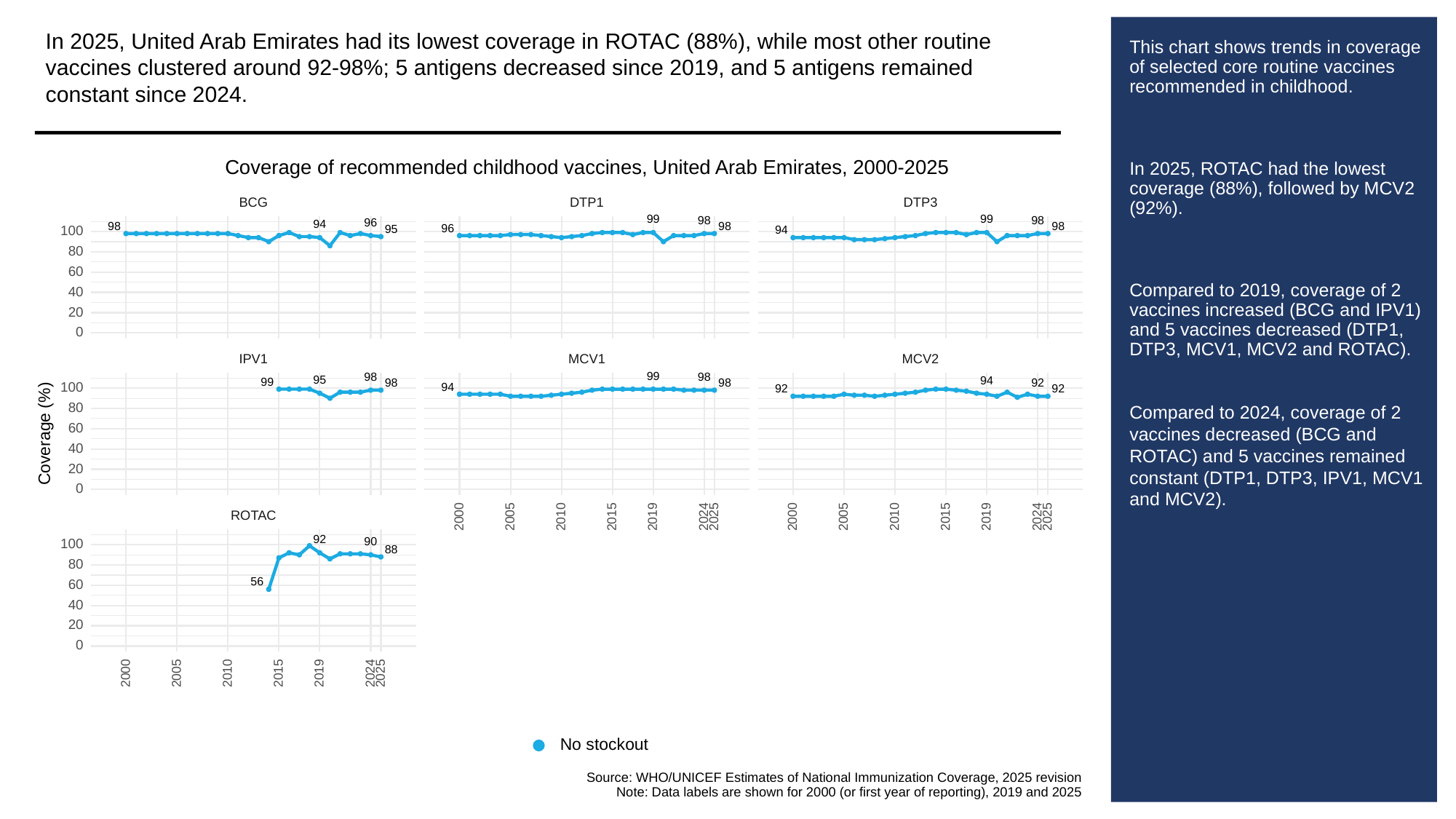

In 2025, United Arab Emirates had its lowest coverage in ROTAC (88%), while most other routine vaccines clustered around 92-98%; 5 antigens decreased since 2019, and 5 antigens remained constant since 2024.
# This chart shows trends in coverage of selected core routine vaccines recommended in childhood.

In 2025, ROTAC had the lowest coverage (88%), followed by MCV2 (92%).

Compared to 2019, coverage of 2 vaccines increased (BCG and IPV1) and 5 vaccines decreased (DTP1, DTP3, MCV1, MCV2 and ROTAC).

Compared to 2024, coverage of 2 vaccines decreased (BCG and ROTAC) and 5 vaccines remained constant (DTP1, DTP3, IPV1, MCV1 and MCV2).

Coverage of recommended childhood vaccines, United Arab Emirates, 2000-2025
BCG
DTP3
DTP1
99
99

98
98
96
94

98
98
98
96
95
100
94

80

60

40

20

0

MCV1
MCV2
IPV1
99

98
98
95
94

99
98
98
92
100
94
92
92

80

60
Coverage (%)

40

20

0

ROTAC
2000
2005
2010
2015
2019
2024
2025
2000
2005
2010
2015
2019
2024
2025

92
90
100

88

80

56
60

40

20

0

2000
2005
2010
2015
2019
2024
2025
No stockout

Source: WHO/UNICEF Estimates of National Immunization Coverage, 2025 revision
Note: Data labels are shown for 2000 (or first year of reporting), 2019 and 2025